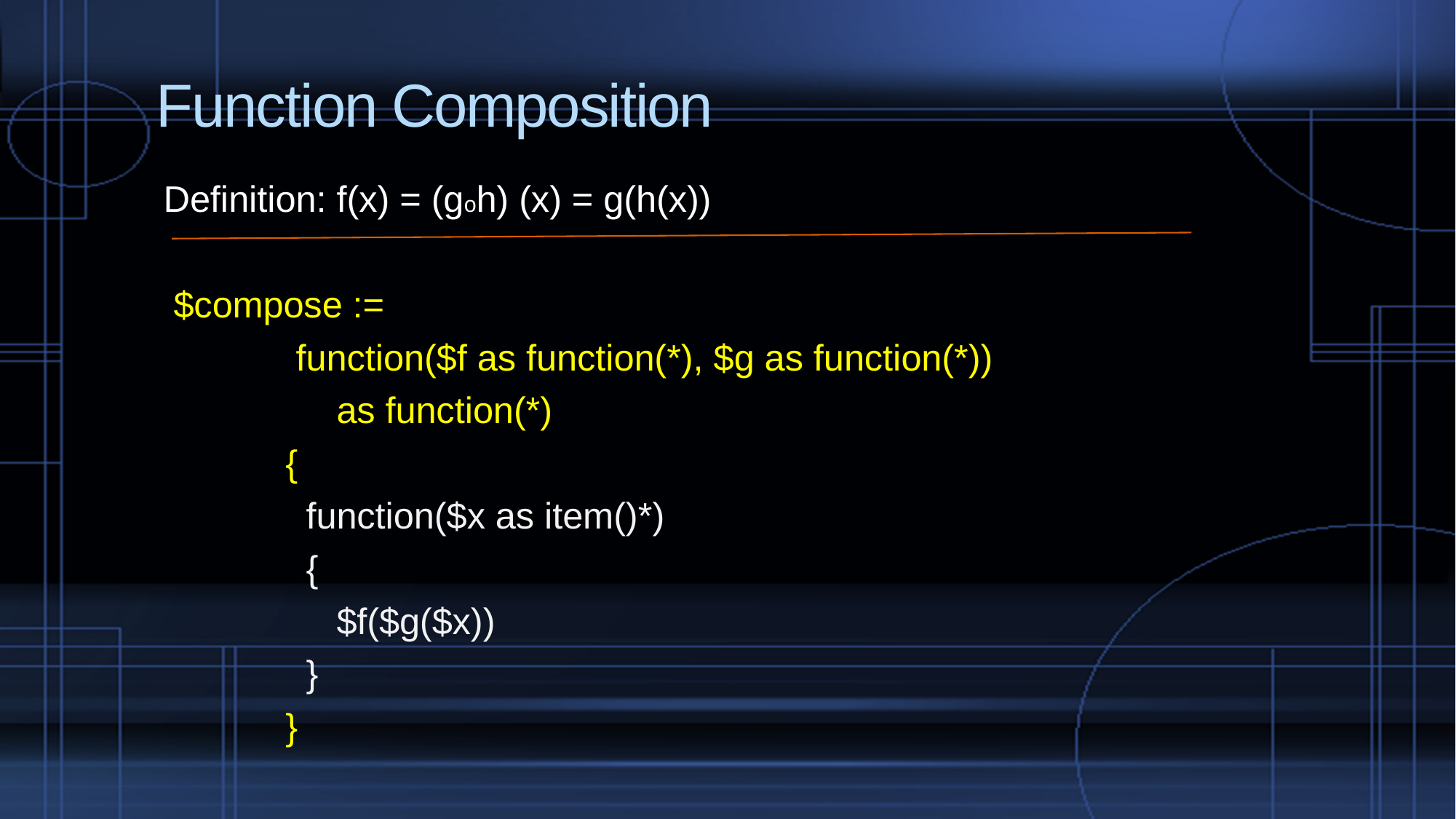

# Function Composition
Definition: f(x) = (goh) (x) = g(h(x))

 $compose :=
             function($f as function(*), $g as function(*))
                 as function(*)
            {
              function($x as item()*)
              {
                 $f($g($x))
              }
            }